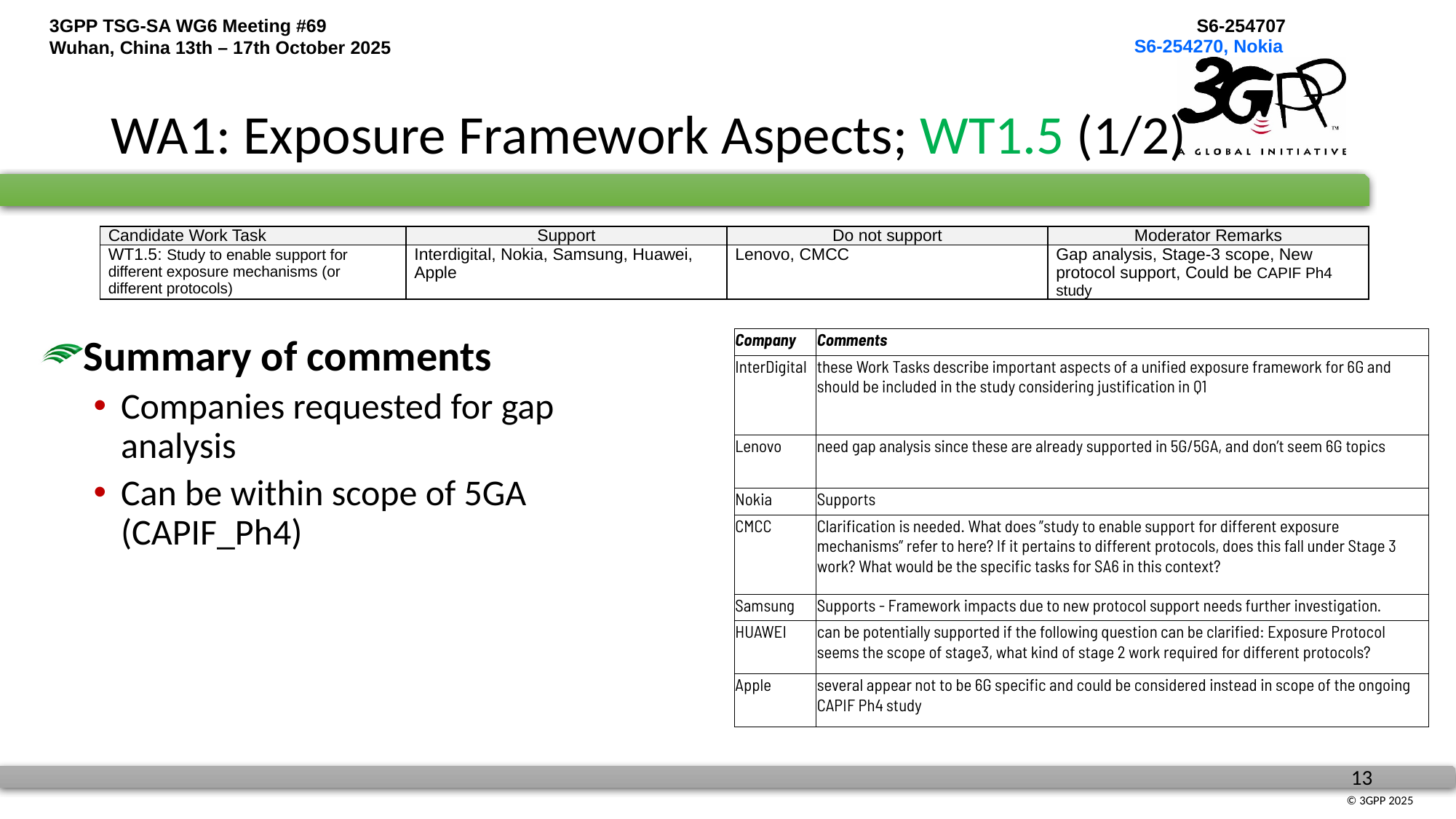

S6-254270, Nokia
# WA1: Exposure Framework Aspects; WT1.5 (1/2)
| Candidate Work Task | Support | Do not support | Moderator Remarks |
| --- | --- | --- | --- |
| WT1.5: Study to enable support for different exposure mechanisms (or different protocols) | Interdigital, Nokia, Samsung, Huawei, Apple | Lenovo, CMCC | Gap analysis, Stage-3 scope, New protocol support, Could be CAPIF Ph4 study |
| Company | Comments |
| --- | --- |
| InterDigital | these Work Tasks describe important aspects of a unified exposure framework for 6G and should be included in the study considering justification in Q1 |
| Lenovo | need gap analysis since these are already supported in 5G/5GA, and don’t seem 6G topics |
| Nokia | Supports |
| CMCC | Clarification is needed. What does ”study to enable support for different exposure mechanisms” refer to here? If it pertains to different protocols, does this fall under Stage 3 work? What would be the specific tasks for SA6 in this context? |
| Samsung | Supports - Framework impacts due to new protocol support needs further investigation. |
| HUAWEI | can be potentially supported if the following question can be clarified: Exposure Protocol seems the scope of stage3, what kind of stage 2 work required for different protocols? |
| Apple | several appear not to be 6G specific and could be considered instead in scope of the ongoing CAPIF Ph4 study |
Summary of comments
Companies requested for gap analysis
Can be within scope of 5GA (CAPIF_Ph4)